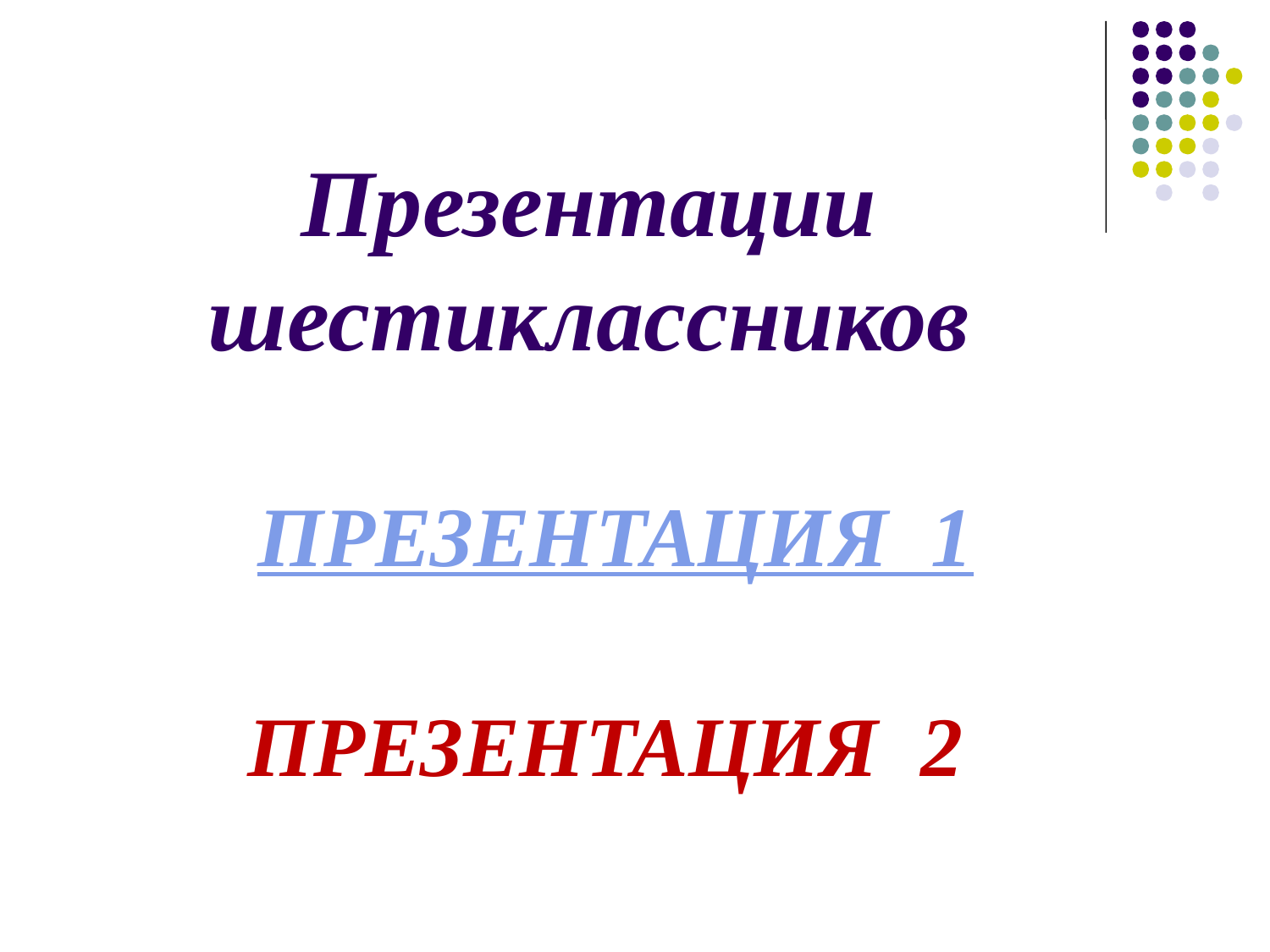

# Презентации шестиклассников
ПРЕЗЕНТАЦИЯ  1
ПРЕЗЕНТАЦИЯ  2